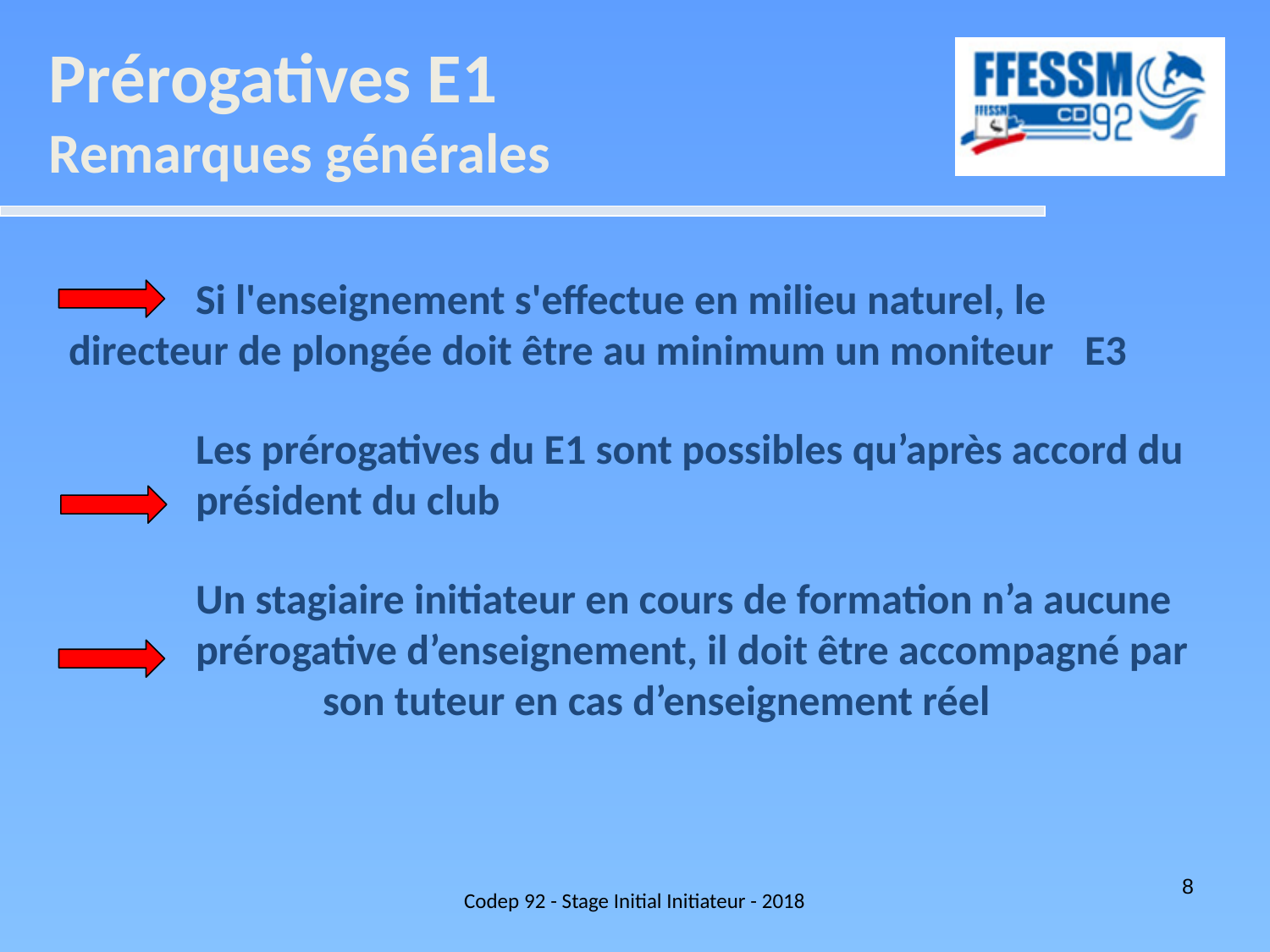

Prérogatives E1
Remarques générales
	Si l'enseignement s'effectue en milieu naturel, le 	directeur de plongée doit être au minimum un moniteur 	E3

	Les prérogatives du E1 sont possibles qu’après accord du
	président du club

	Un stagiaire initiateur en cours de formation n’a aucune 	prérogative d’enseignement, il doit être accompagné par		son tuteur en cas d’enseignement réel

Codep 92 - Stage Initial Initiateur - 2018
8